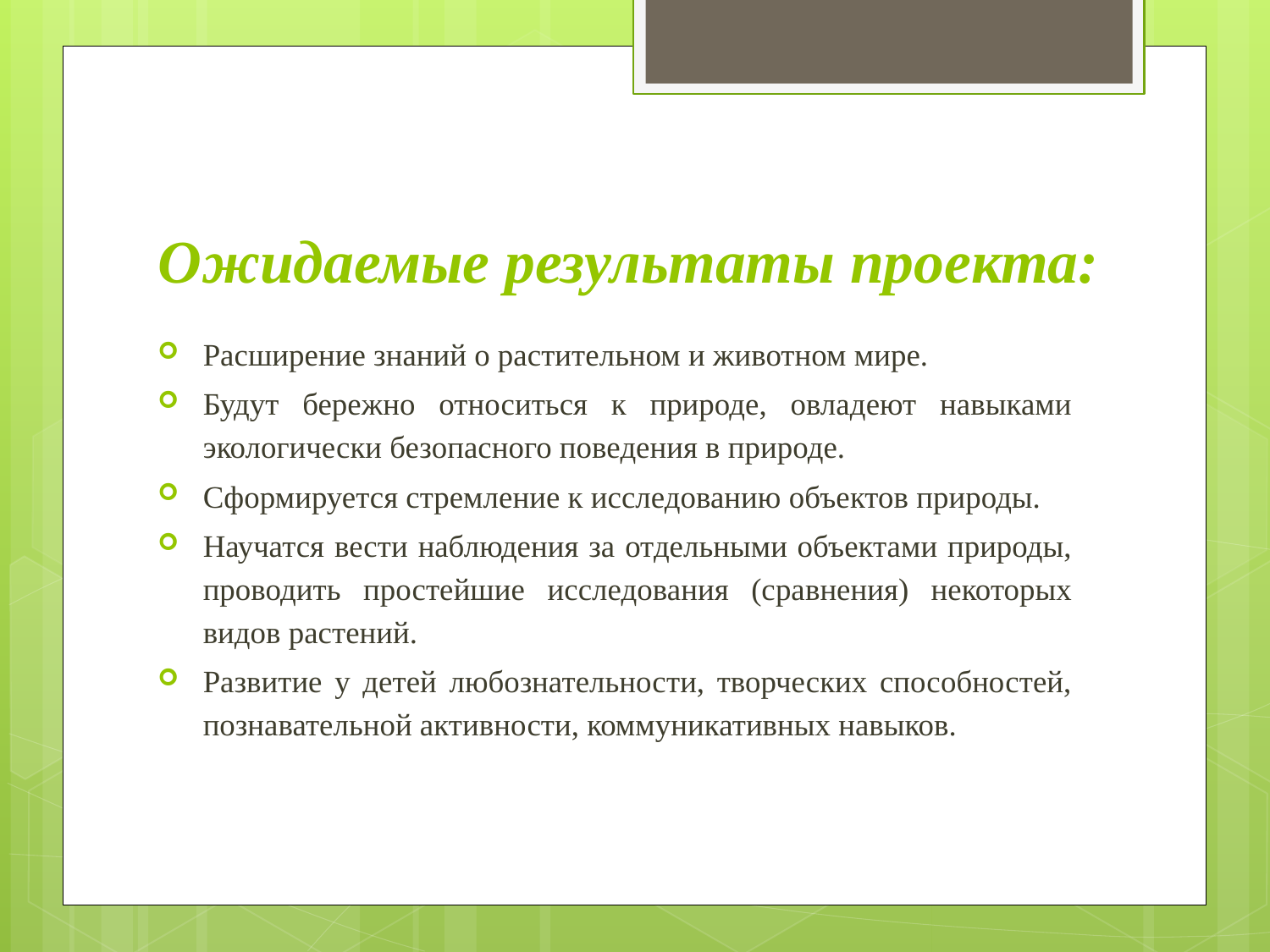

# Ожидаемые результаты проекта:
Расширение знаний о растительном и животном мире.
Будут бережно относиться к природе, овладеют навыками экологически безопасного поведения в природе.
Сформируется стремление к исследованию объектов природы.
Научатся вести наблюдения за отдельными объектами природы, проводить простейшие исследования (сравнения) некоторых видов растений.
Развитие у детей любознательности, творческих способностей, познавательной активности, коммуникативных навыков.